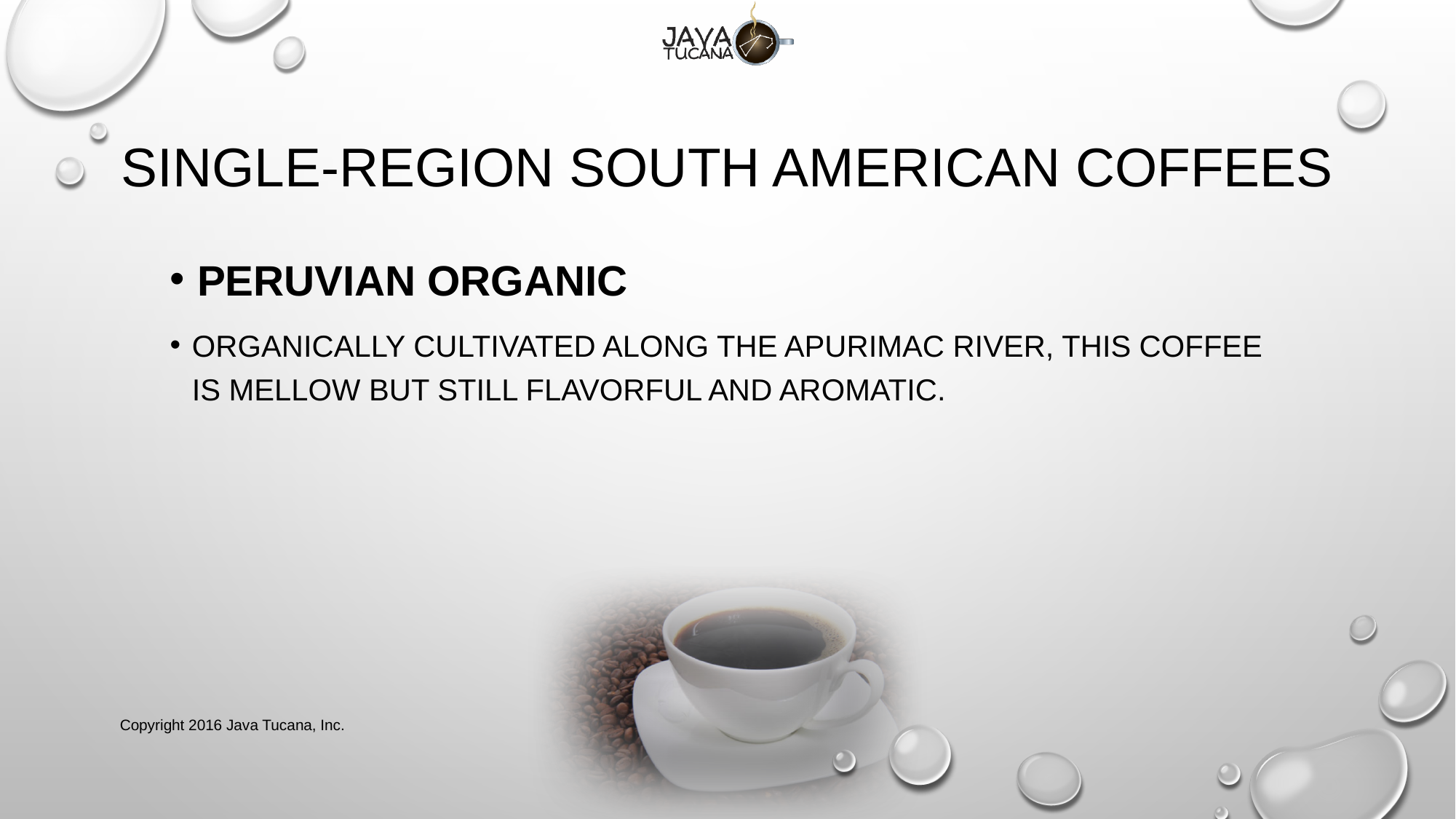

# Single-region South American coffees
Peruvian Organic
Organically cultivated along the Apurimac River, this coffee is mellow but still flavorful and aromatic.

Copyright 2016 Java Tucana, Inc.